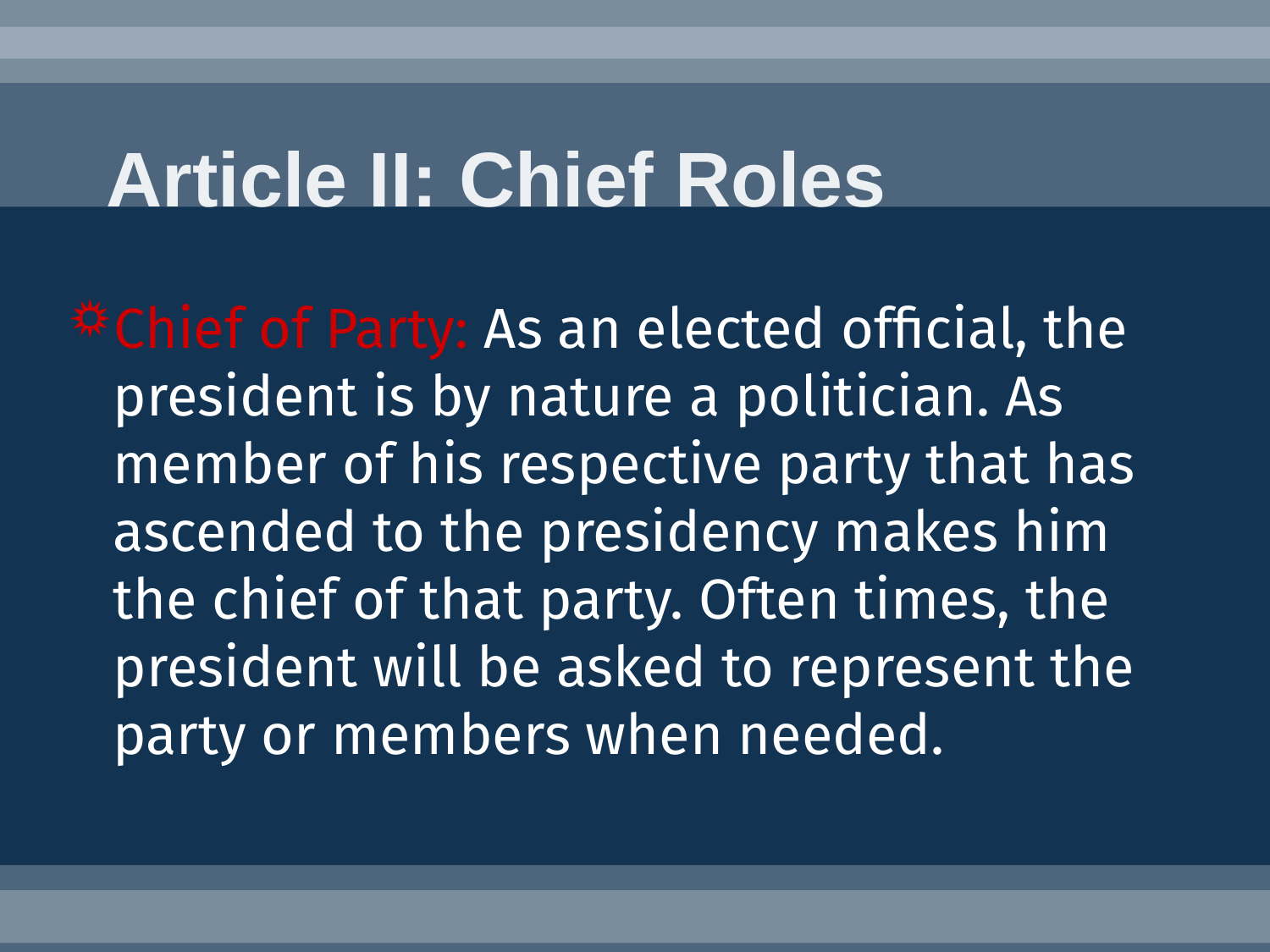

# Article II: Chief Roles
Chief of Party: As an elected official, the president is by nature a politician. As member of his respective party that has ascended to the presidency makes him the chief of that party. Often times, the president will be asked to represent the party or members when needed.